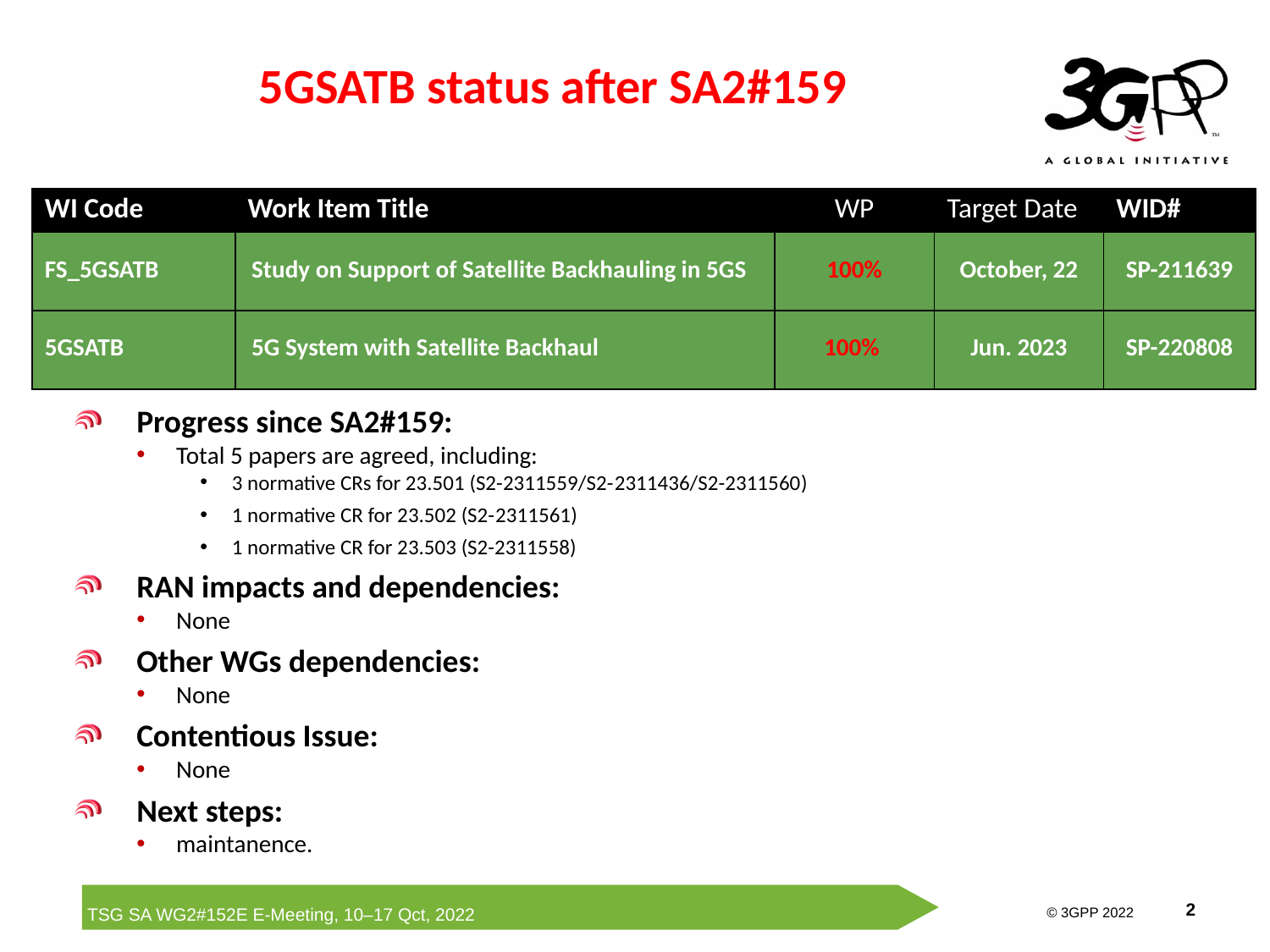

# 5GSATB status after SA2#159
| WI Code | Work Item Title | WP | Target Date | WID# |
| --- | --- | --- | --- | --- |
| FS\_5GSATB | Study on Support of Satellite Backhauling in 5GS | 100% | October, 22 | SP-211639 |
| 5GSATB | 5G System with Satellite Backhaul | 100% | Jun. 2023 | SP-220808 |
Progress since SA2#159:
Total 5 papers are agreed, including:
3 normative CRs for 23.501 (S2-2311559/S2-2311436/S2-2311560)
1 normative CR for 23.502 (S2-2311561)
1 normative CR for 23.503 (S2-2311558)
RAN impacts and dependencies:
None
Other WGs dependencies:
None
Contentious Issue:
None
Next steps:
maintanence.